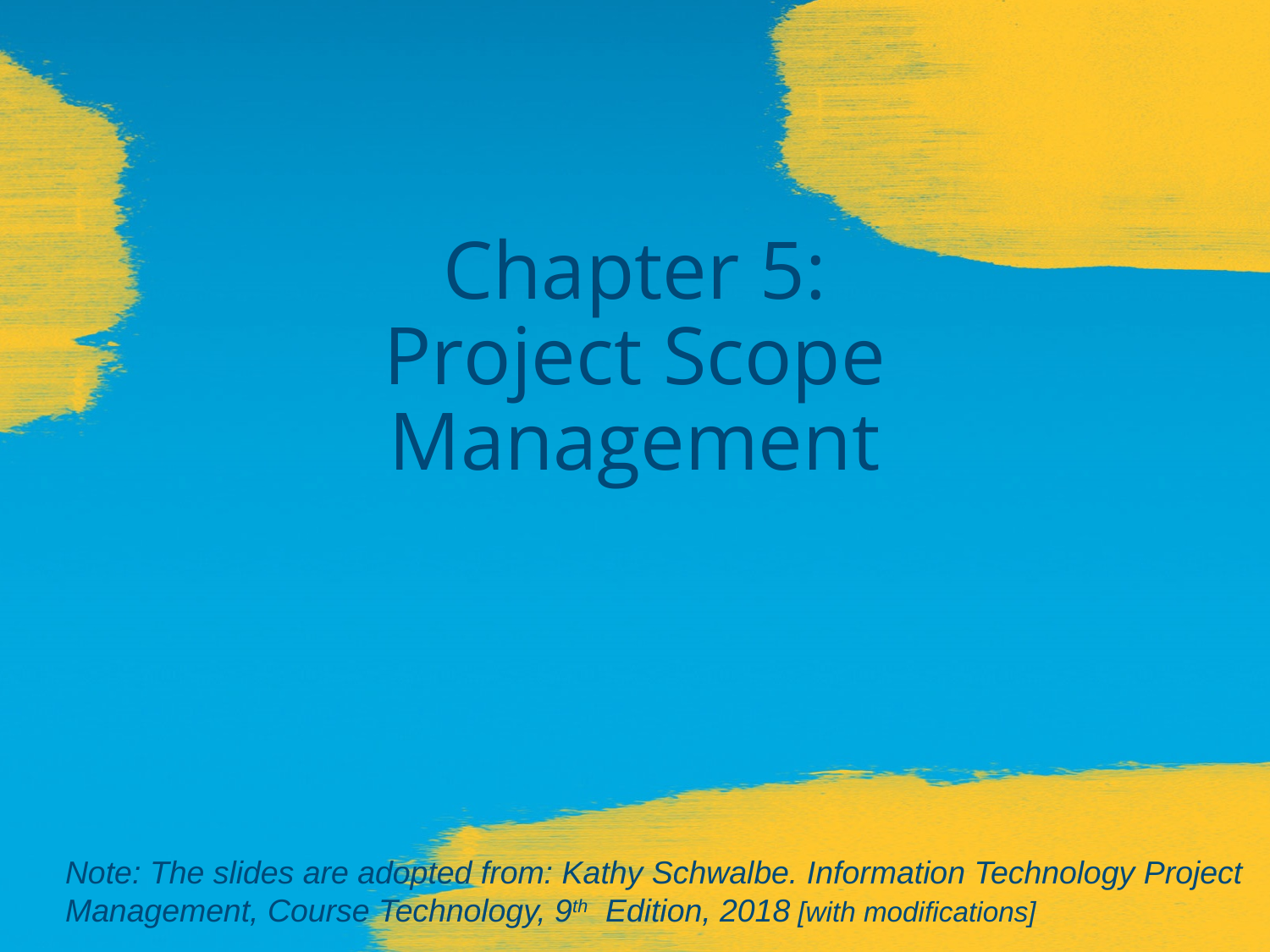

# Chapter 5: Project Scope Management
Note: The slides are adopted from: Kathy Schwalbe. Information Technology Project Management, Course Technology, 9th  Edition, 2018 [with modifications]